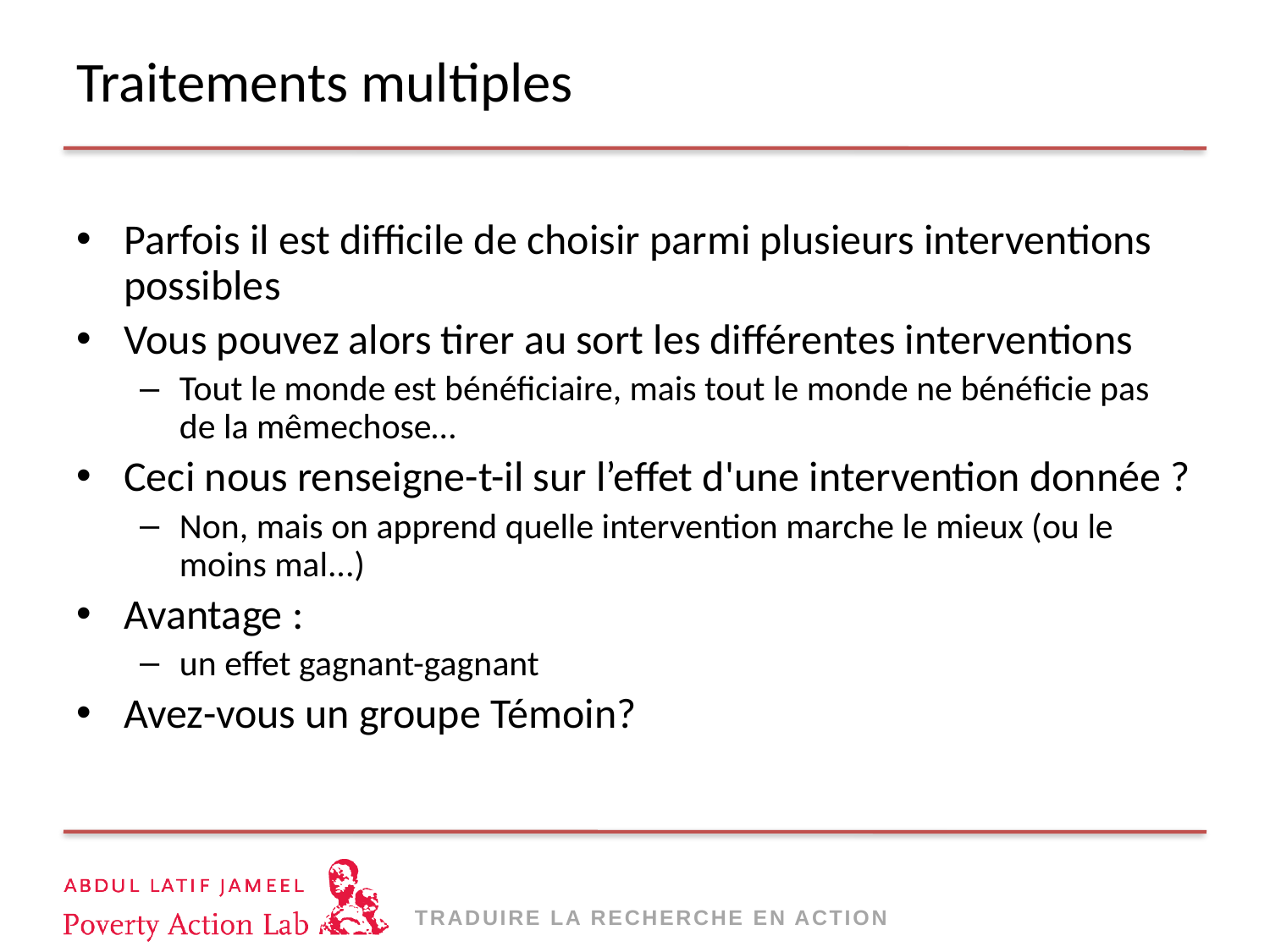

Traitements multiples
Parfois il est difficile de choisir parmi plusieurs interventions possibles
Vous pouvez alors tirer au sort les différentes interventions
Tout le monde est bénéficiaire, mais tout le monde ne bénéficie pas de la mêmechose…
Ceci nous renseigne-t-il sur l’effet d'une intervention donnée ?
Non, mais on apprend quelle intervention marche le mieux (ou le moins mal...)
Avantage :
un effet gagnant-gagnant
Avez-vous un groupe Témoin?